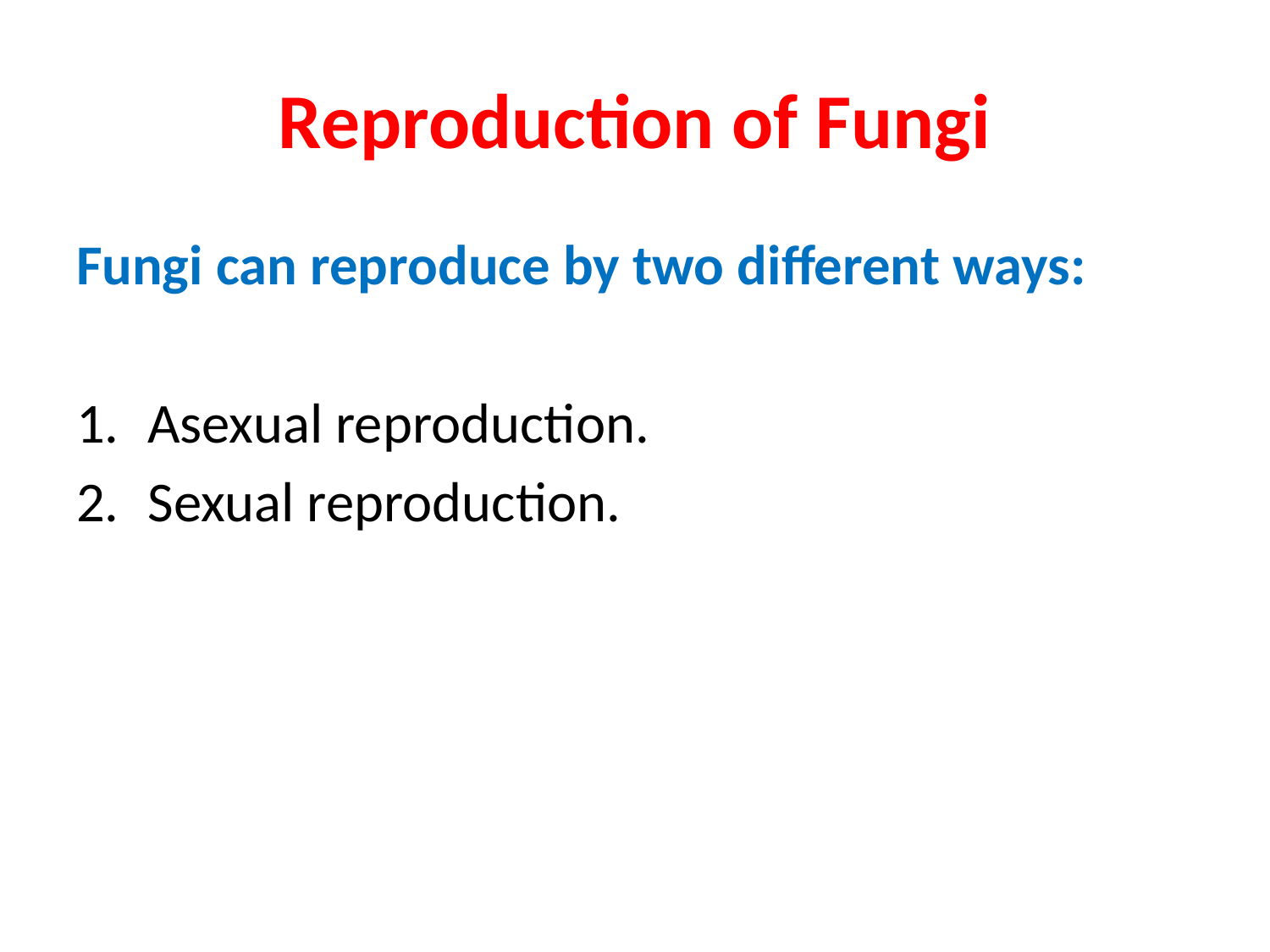

# Reproduction of Fungi
Fungi can reproduce by two different ways:

Asexual reproduction.
Sexual reproduction.